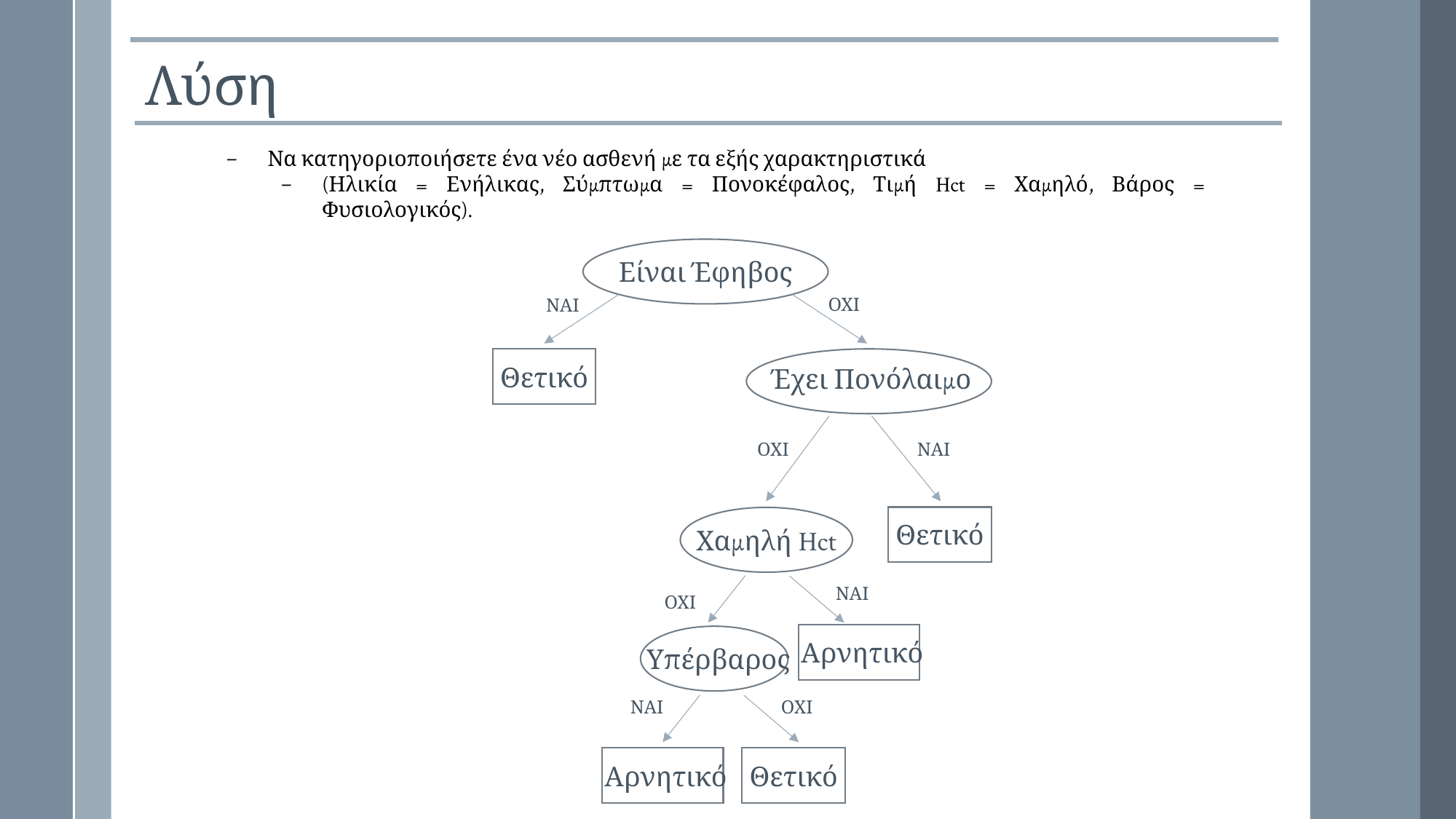

Λύση
Να κατηγοριοποιήσετε ένα νέο ασθενή με τα εξής χαρακτηριστικά
(Ηλικία = Ενήλικας, Σύμπτωμα = Πονοκέφαλος, Τιμή Hct = Χαμηλό, Βάρος = Φυσιολογικός).

Είναι Έφηβος
ΟΧΙ
ΝΑΙ

Θετικό
Έχει Πονόλαιμο
ΟΧΙ
ΝΑΙ

Θετικό
Χαμηλή Hct
ΝΑΙ
ΟΧΙ

Αρνητικό
Υπέρβαρος
ΟΧΙ
ΝΑΙ

Αρνητικό
Θετικό